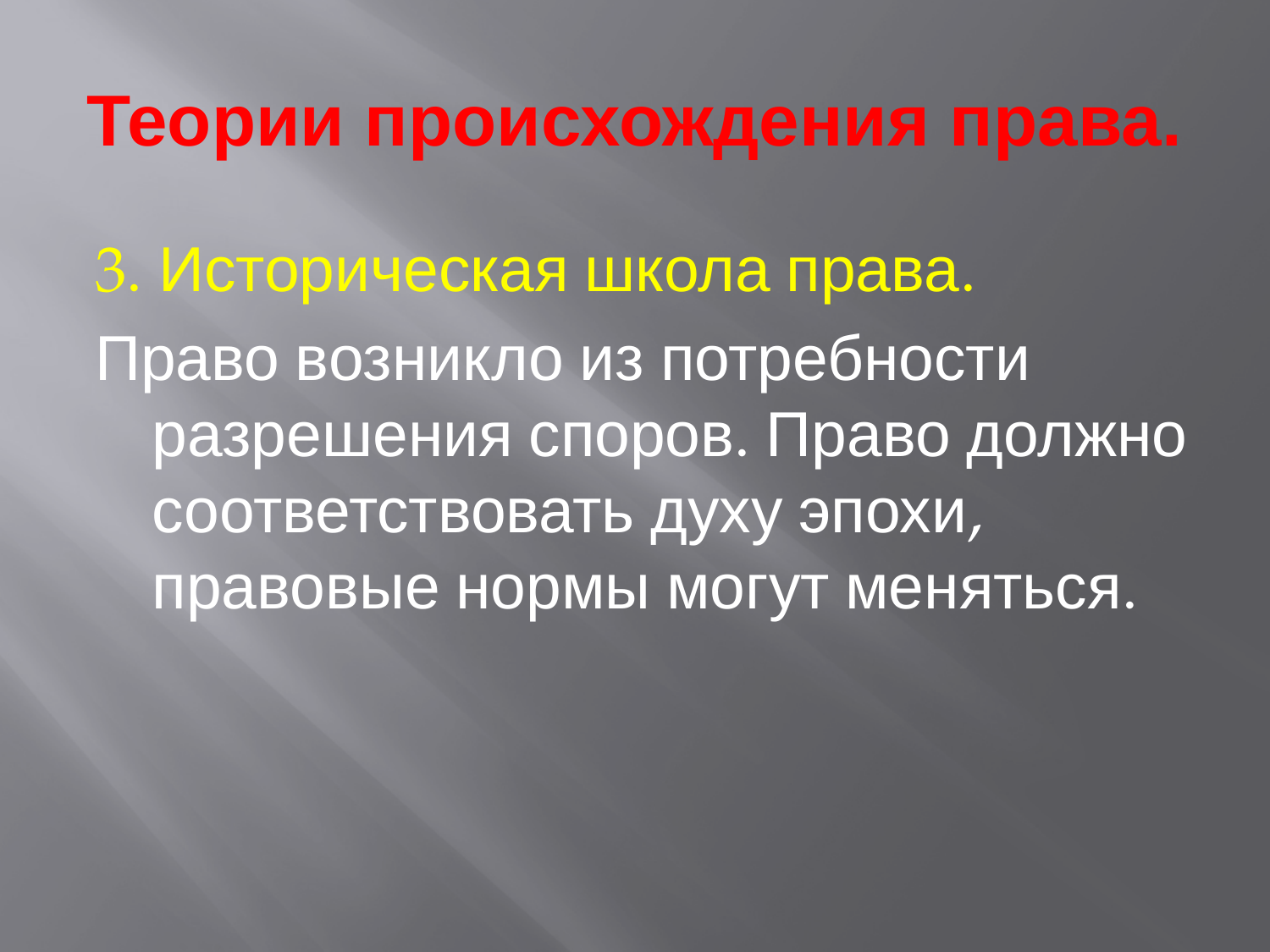

# Теории происхождения права.
3. Историческая школа права.
Право возникло из потребности разрешения споров. Право должно соответствовать духу эпохи, правовые нормы могут меняться.